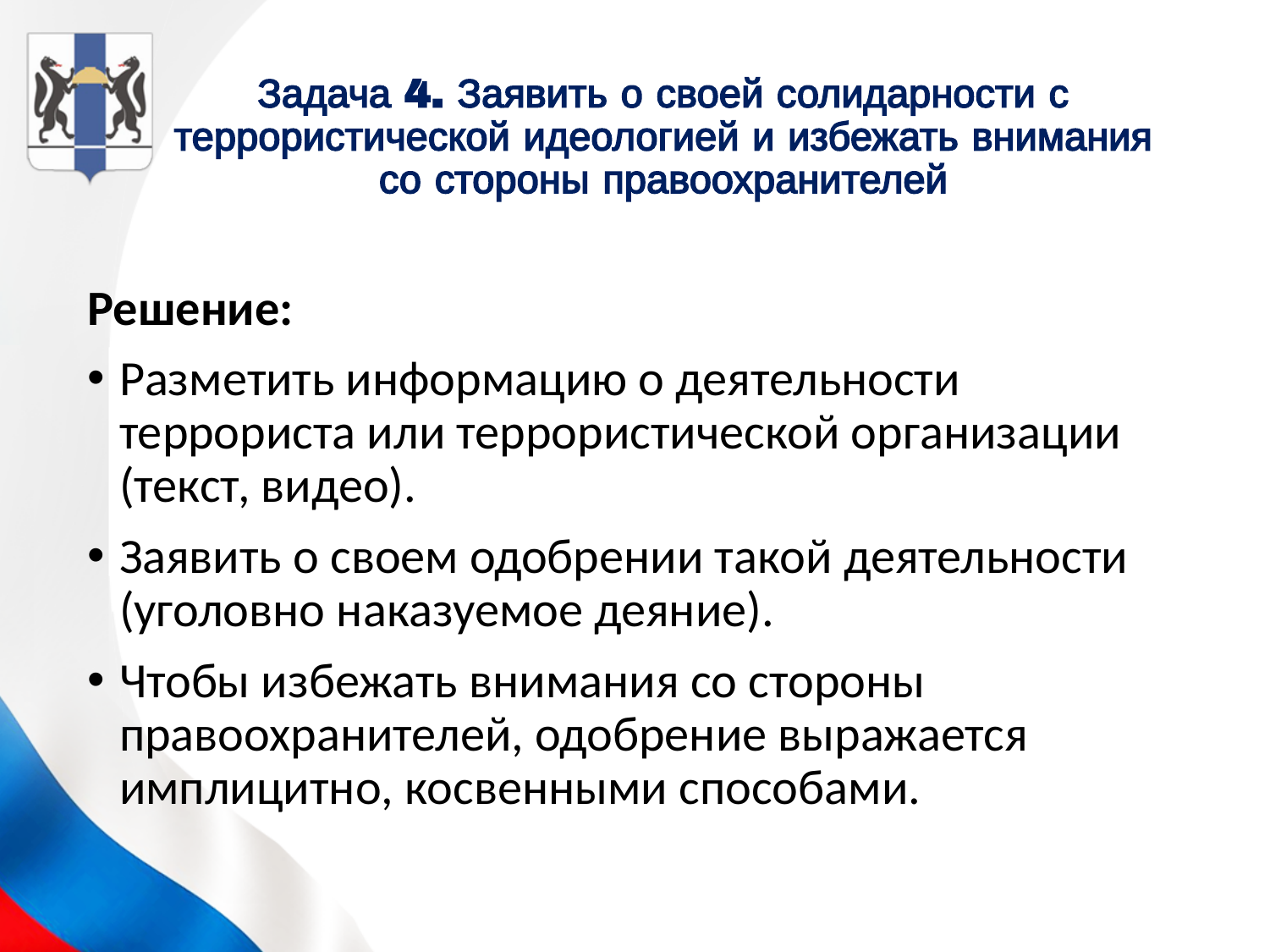

# Задача 4. Заявить о своей солидарности с террористической идеологией и избежать внимания со стороны правоохранителей
Решение:
Разметить информацию о деятельности террориста или террористической организации (текст, видео).
Заявить о своем одобрении такой деятельности (уголовно наказуемое деяние).
Чтобы избежать внимания со стороны правоохранителей, одобрение выражается имплицитно, косвенными способами.